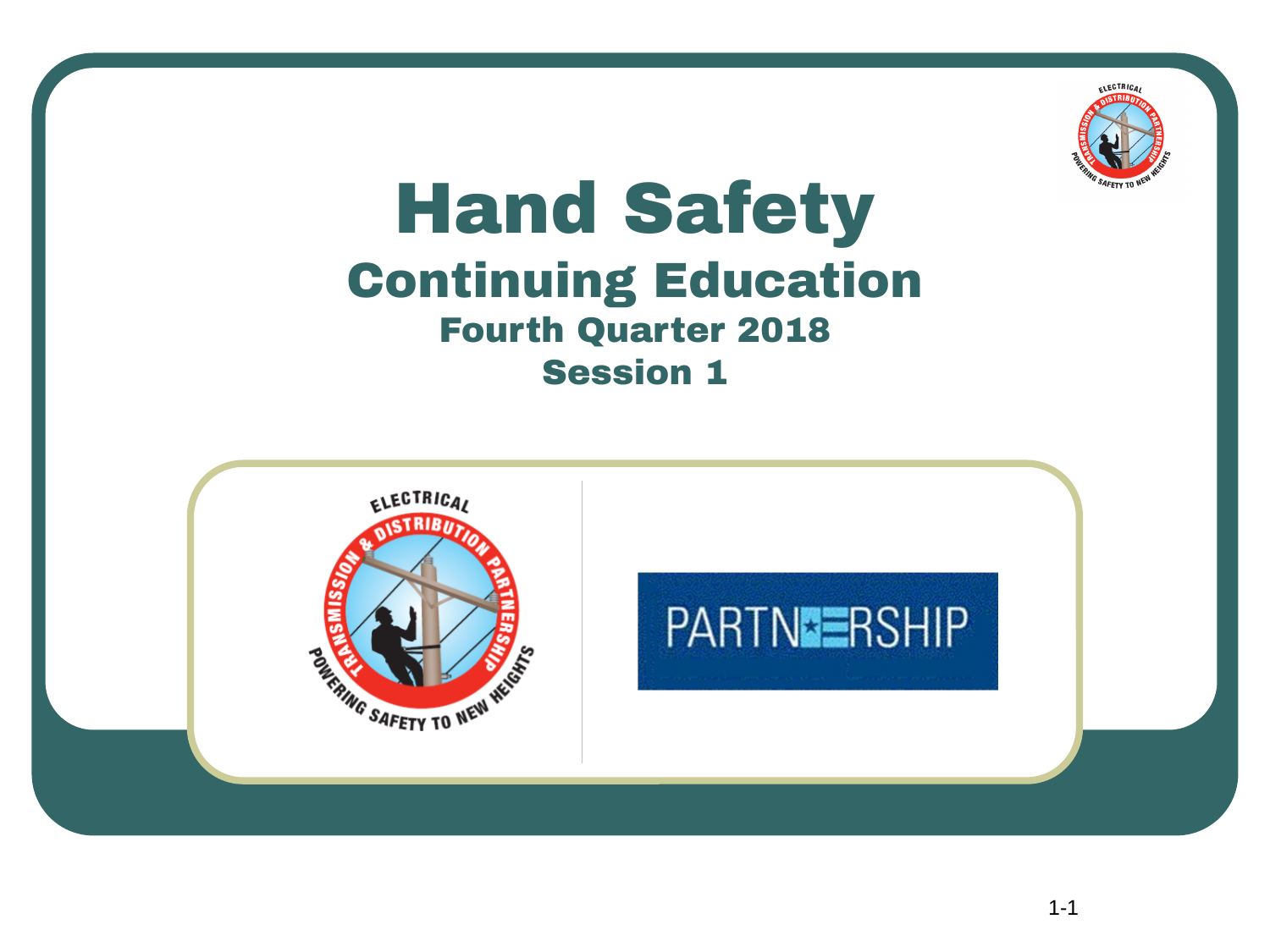

# Hand Safety Continuing Education Fourth Quarter 2018 Session 1
1-1